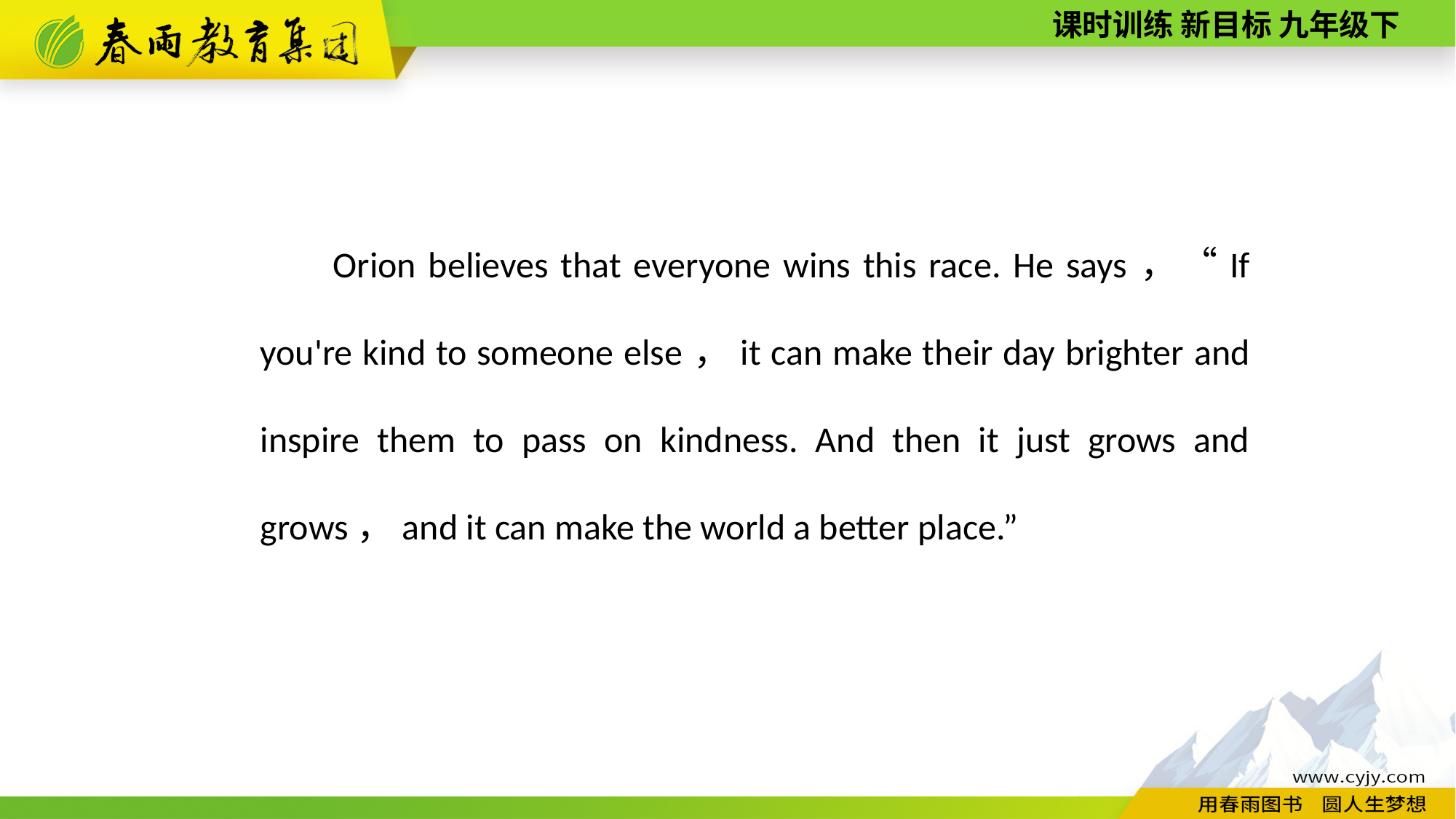

Orion believes that everyone wins this race. He says，“If you're kind to someone else，it can make their day brighter and inspire them to pass on kindness. And then it just grows and grows，and it can make the world a better place.”